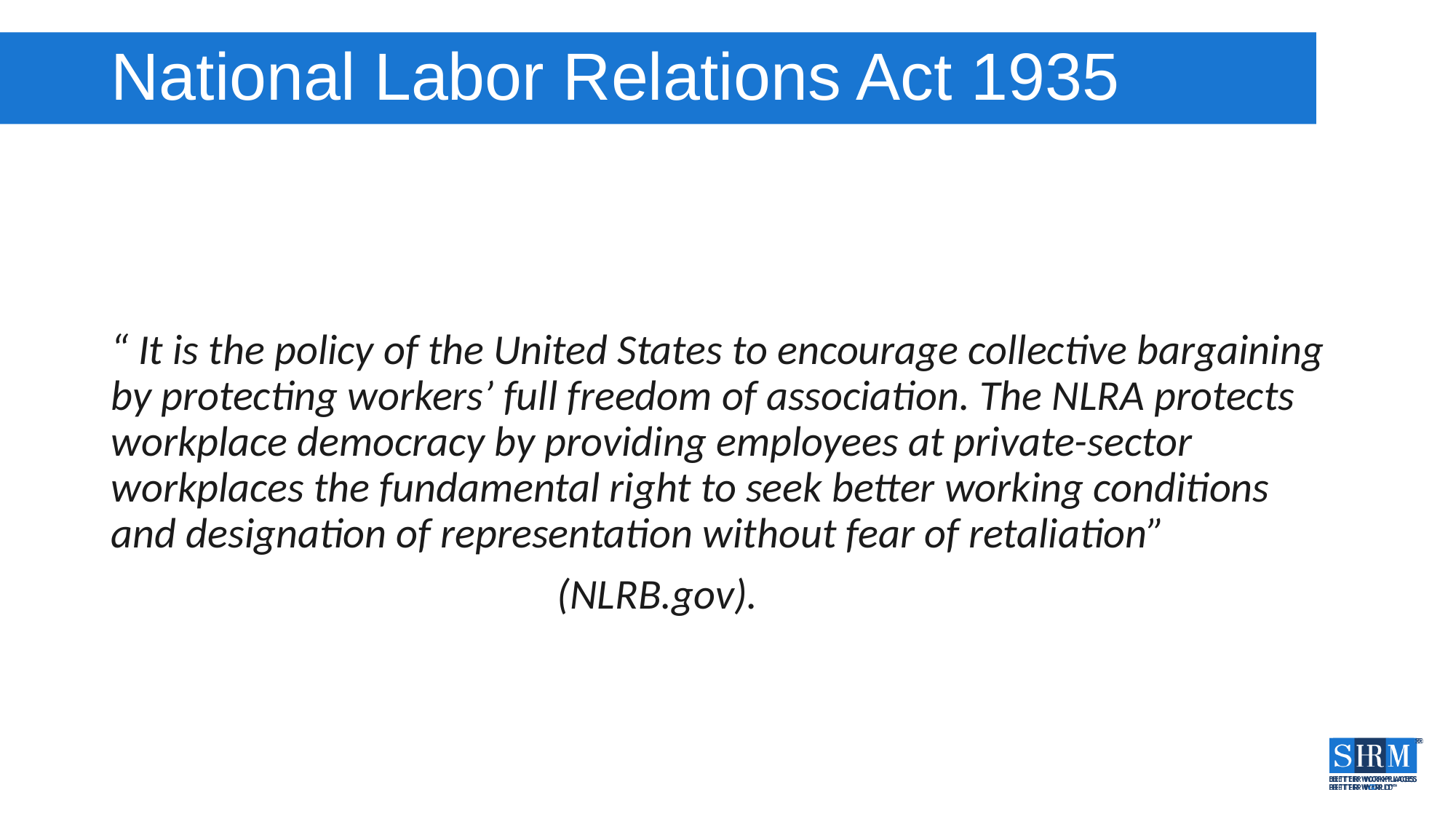

# National Labor Relations Act 1935
“ It is the policy of the United States to encourage collective bargaining by protecting workers’ full freedom of association. The NLRA protects workplace democracy by providing employees at private-sector workplaces the fundamental right to seek better working conditions and designation of representation without fear of retaliation”
				 (NLRB.gov).